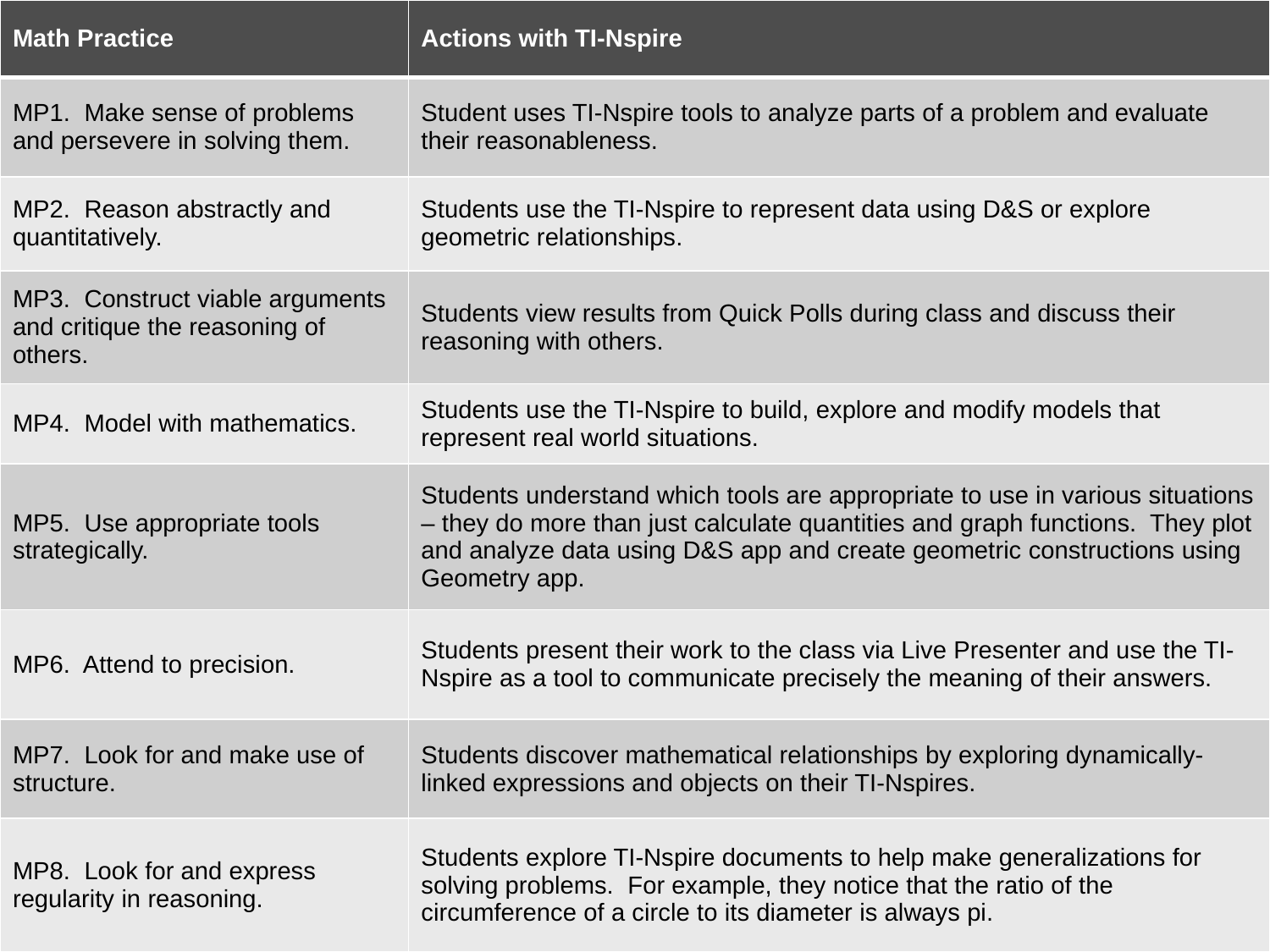

| Math Practice | Actions with TI-Nspire |
| --- | --- |
| MP1. Make sense of problems and persevere in solving them. | Student uses TI-Nspire tools to analyze parts of a problem and evaluate their reasonableness. |
| MP2. Reason abstractly and quantitatively. | Students use the TI-Nspire to represent data using D&S or explore geometric relationships. |
| MP3. Construct viable arguments and critique the reasoning of others. | Students view results from Quick Polls during class and discuss their reasoning with others. |
| MP4. Model with mathematics. | Students use the TI-Nspire to build, explore and modify models that represent real world situations. |
| MP5. Use appropriate tools strategically. | Students understand which tools are appropriate to use in various situations – they do more than just calculate quantities and graph functions. They plot and analyze data using D&S app and create geometric constructions using Geometry app. |
| MP6. Attend to precision. | Students present their work to the class via Live Presenter and use the TI-Nspire as a tool to communicate precisely the meaning of their answers. |
| MP7. Look for and make use of structure. | Students discover mathematical relationships by exploring dynamically-linked expressions and objects on their TI-Nspires. |
| MP8. Look for and express regularity in reasoning. | Students explore TI-Nspire documents to help make generalizations for solving problems. For example, they notice that the ratio of the circumference of a circle to its diameter is always pi. |